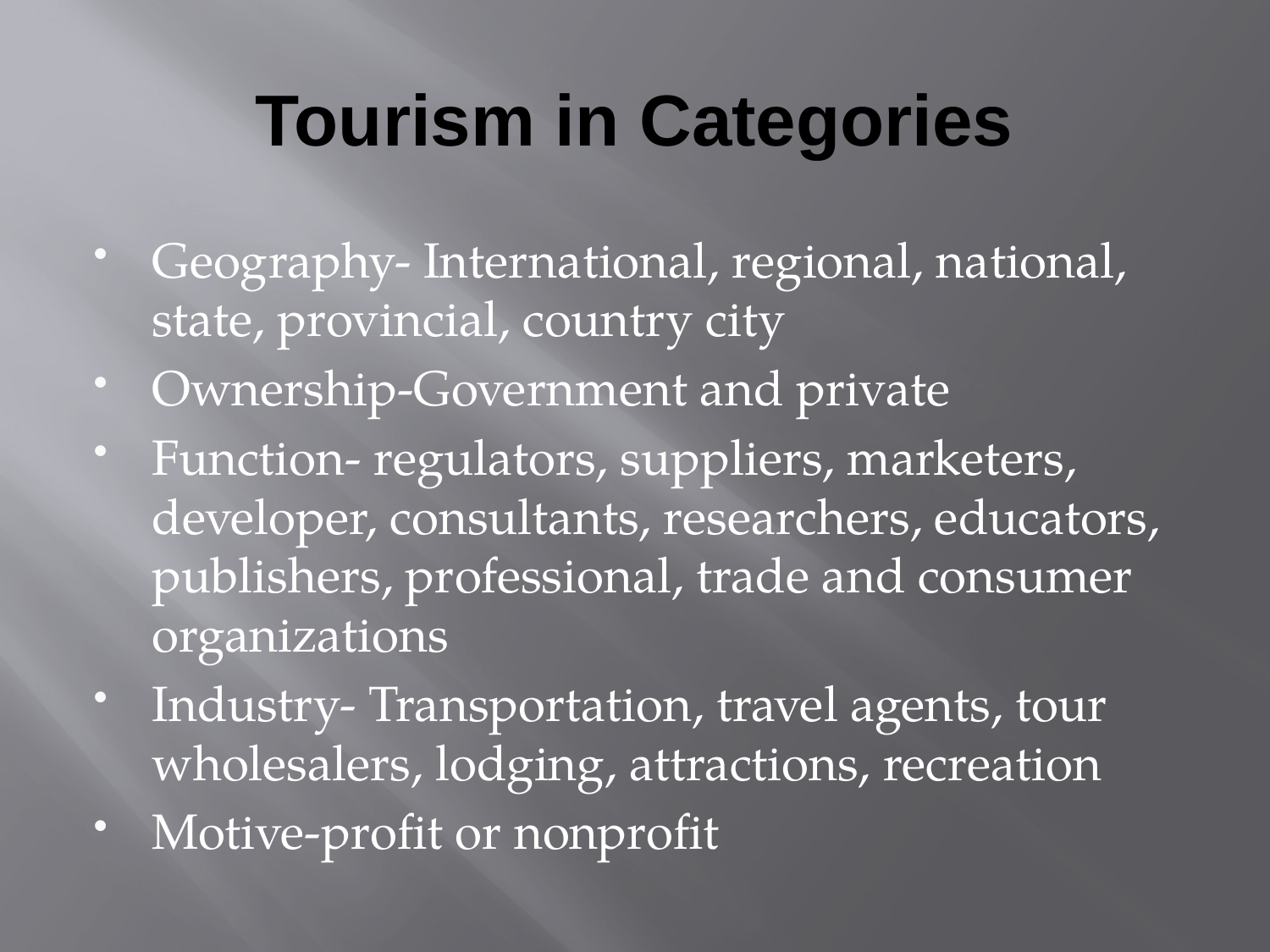

# Tourism in Categories
Geography- International, regional, national, state, provincial, country city
Ownership-Government and private
Function- regulators, suppliers, marketers, developer, consultants, researchers, educators, publishers, professional, trade and consumer organizations
Industry- Transportation, travel agents, tour wholesalers, lodging, attractions, recreation
Motive-profit or nonprofit